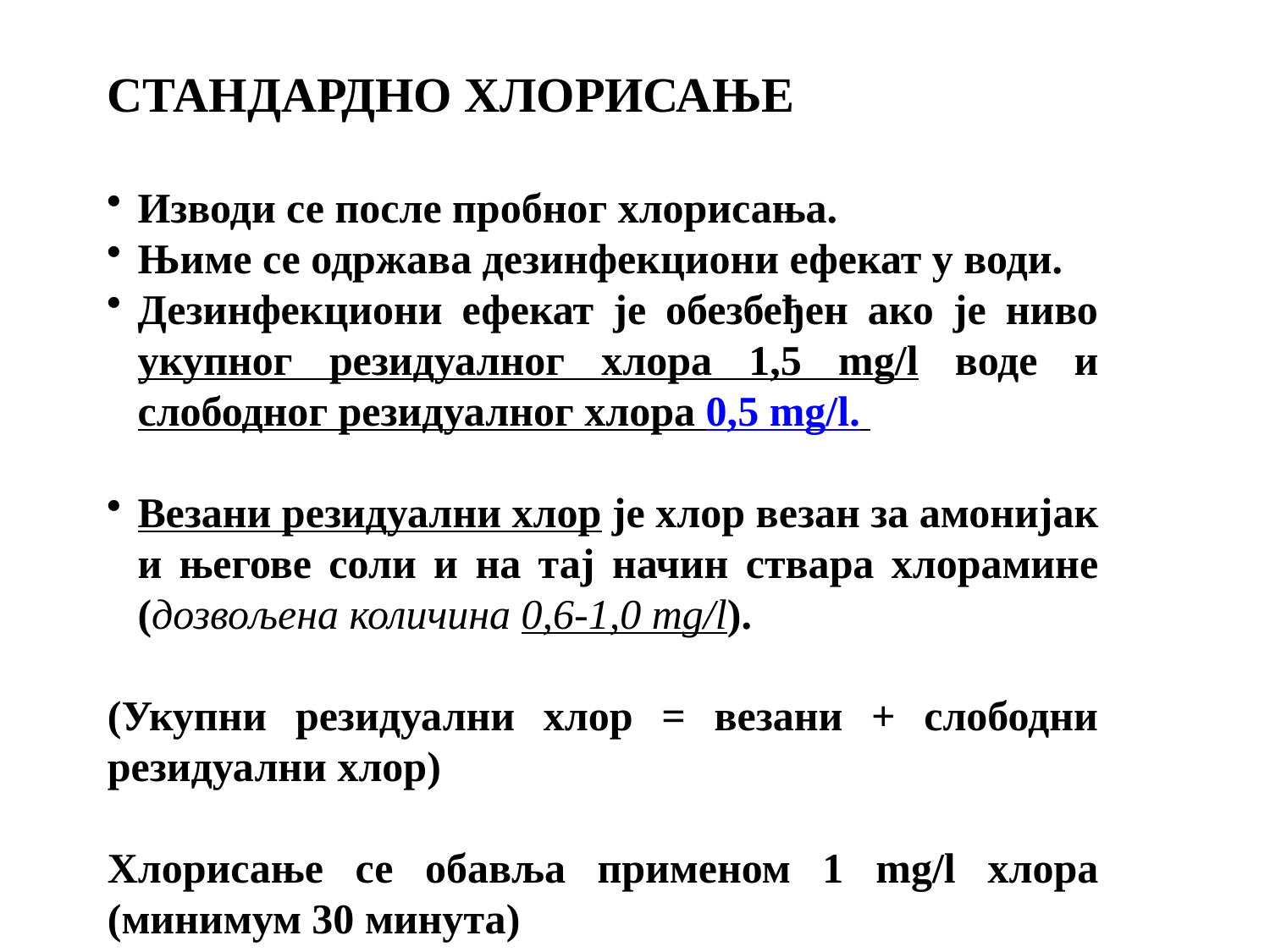

СТАНДАРДНО ХЛОРИСАЊЕ

Изводи се после пробног хлорисања.
Њиме се одржава дезинфекциони ефекат у води.
Дезинфекциони ефекат је обезбеђен ако је ниво укупног резидуалног хлора 1,5 mg/l воде и слободног резидуалног хлора 0,5 mg/l.

Везани резидуални хлор је хлор везан за амонијак и његове соли и на тај начин ствaра хлорамине (дозвољена количина 0,6-1,0 mg/l).

(Укупни резидуални хлор = везани + слободни резидуални хлор)

Хлорисање се обавља применом 1 mg/l хлора (минимум 30 минута)